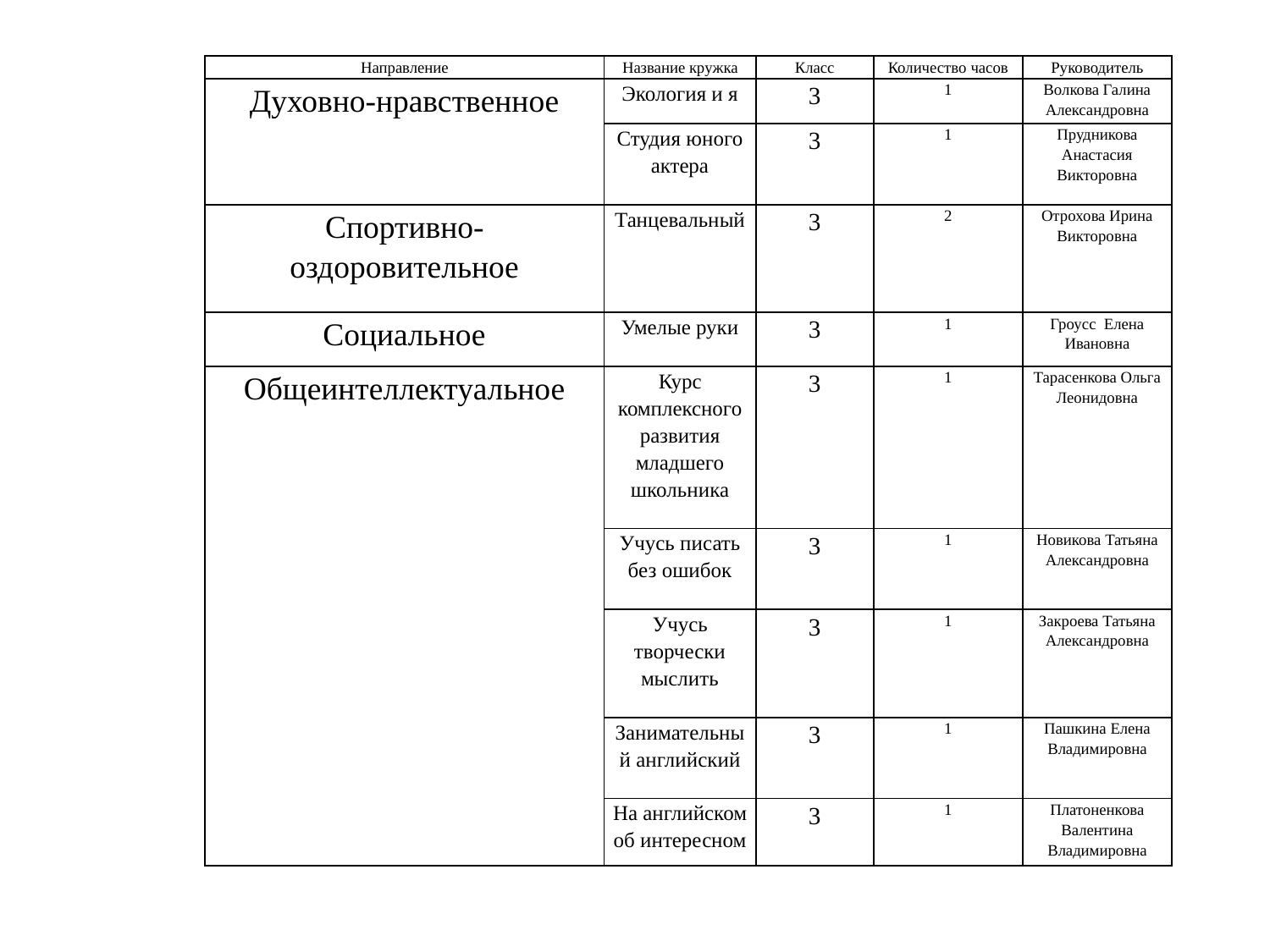

| Направление | Название кружка | Класс | Количество часов | Руководитель |
| --- | --- | --- | --- | --- |
| Духовно-нравственное | Экология и я | 3 | 1 | Волкова Галина Александровна |
|  | Студия юного актера | 3 | 1 | Прудникова Анастасия Викторовна |
| Спортивно-оздоровительное | Танцевальный | 3 | 2 | Отрохова Ирина Викторовна |
| Социальное | Умелые руки | 3 | 1 | Гроусс Елена Ивановна |
| Общеинтеллектуальное | Курс комплексного развития младшего школьника | 3 | 1 | Тарасенкова Ольга Леонидовна |
|  | Учусь писать без ошибок | 3 | 1 | Новикова Татьяна Александровна |
|  | Учусь творчески мыслить | 3 | 1 | Закроева Татьяна Александровна |
|  | Занимательный английский | 3 | 1 | Пашкина Елена Владимировна |
|  | На английском об интересном | 3 | 1 | Платоненкова Валентина Владимировна |